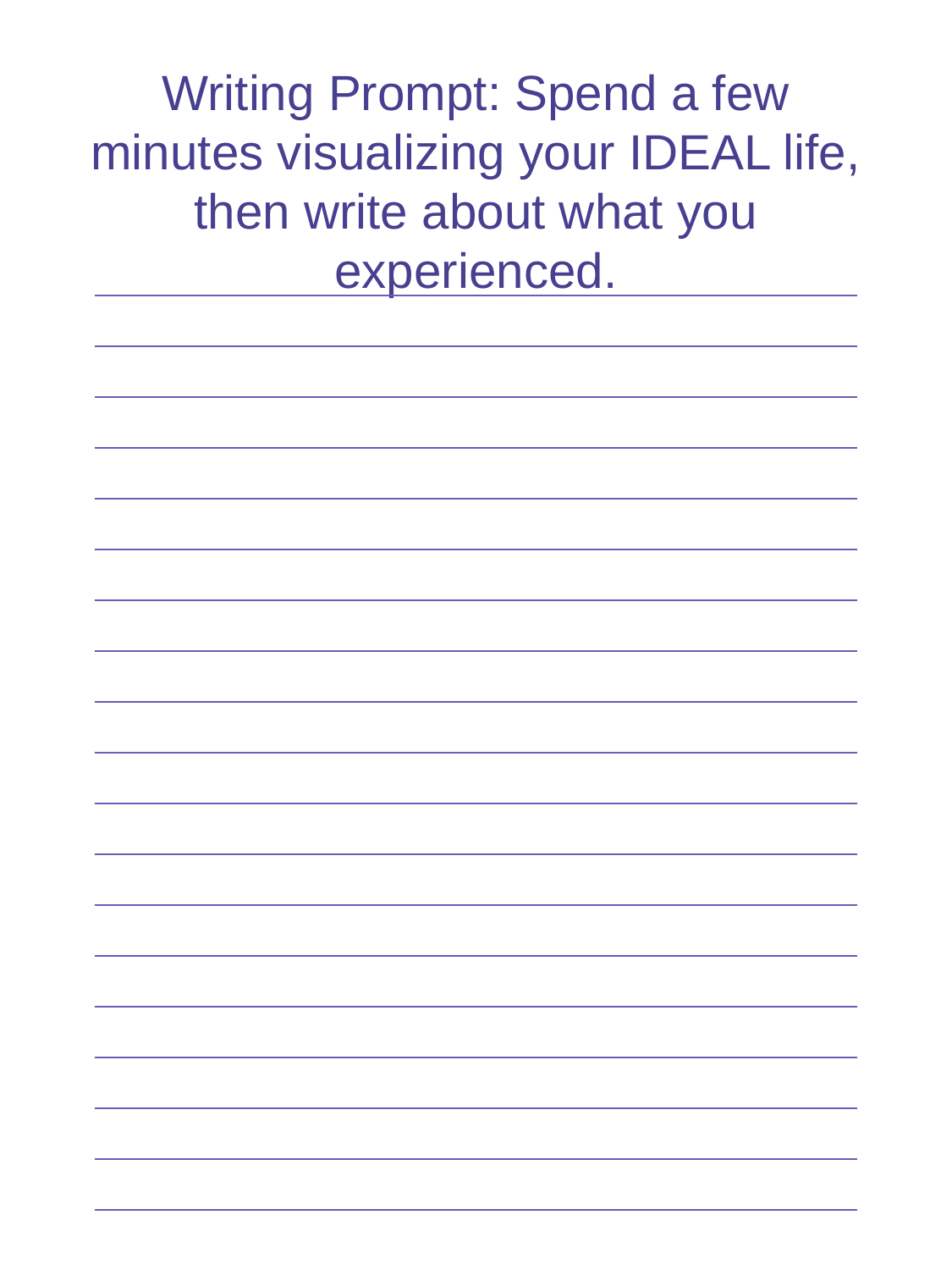

Writing Prompt: Spend a few minutes visualizing your IDEAL life, then write about what you experienced.
|  |
| --- |
|  |
|  |
|  |
|  |
|  |
|  |
|  |
|  |
|  |
|  |
|  |
|  |
|  |
|  |
|  |
|  |
|  |